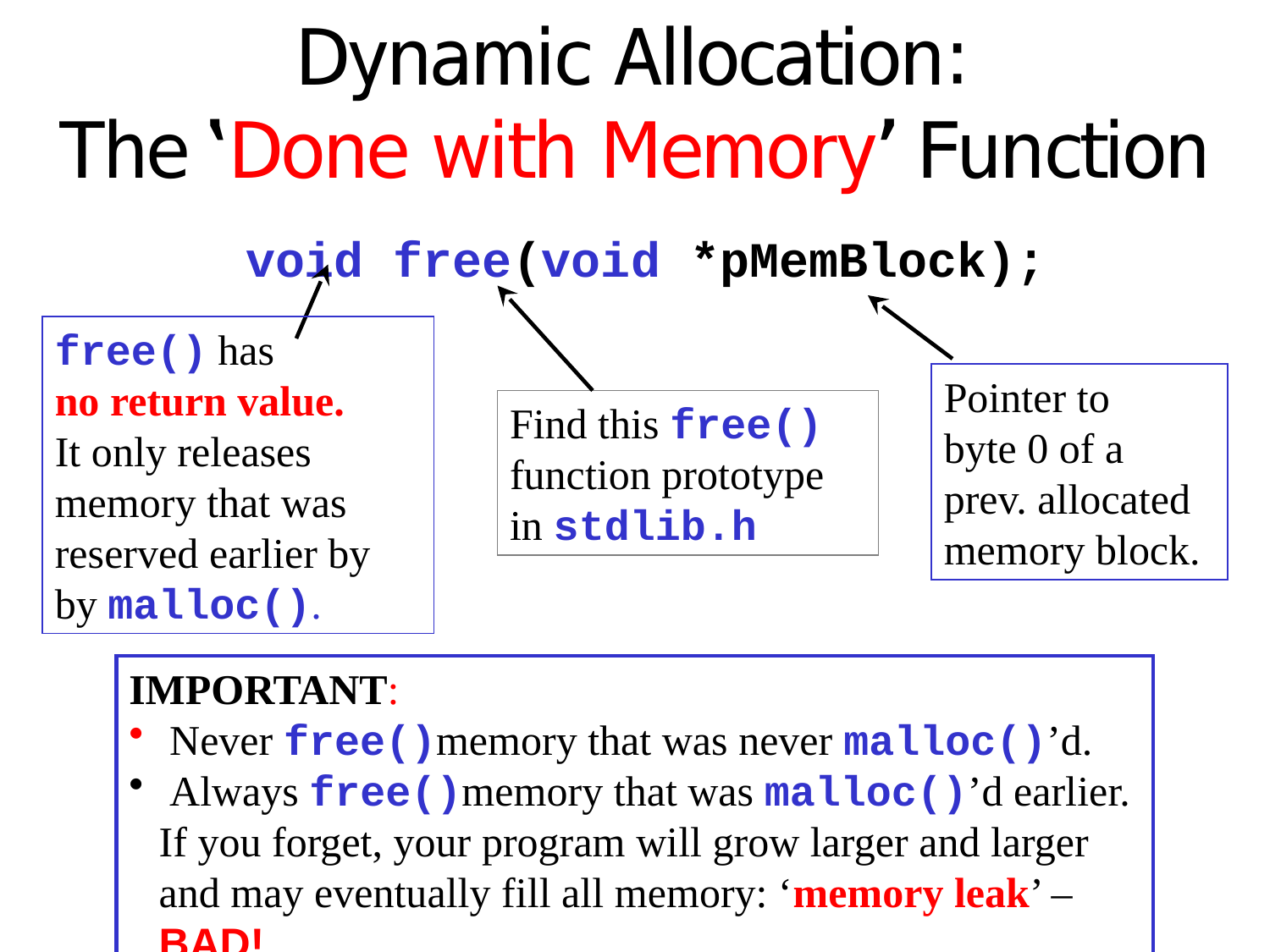

# Dynamic Allocation: The ‘Done with Memory’ Function
void free(void *pMemBlock);

free() has
no return value.
It only releases memory that was reserved earlier by by malloc().
Pointer to
byte 0 of a prev. allocated memory block.
Find this free() function prototype in stdlib.h
IMPORTANT:
 Never free()memory that was never malloc()’d.
 Always free()memory that was malloc()’d earlier. If you forget, your program will grow larger and larger and may eventually fill all memory: ‘memory leak’ – BAD!